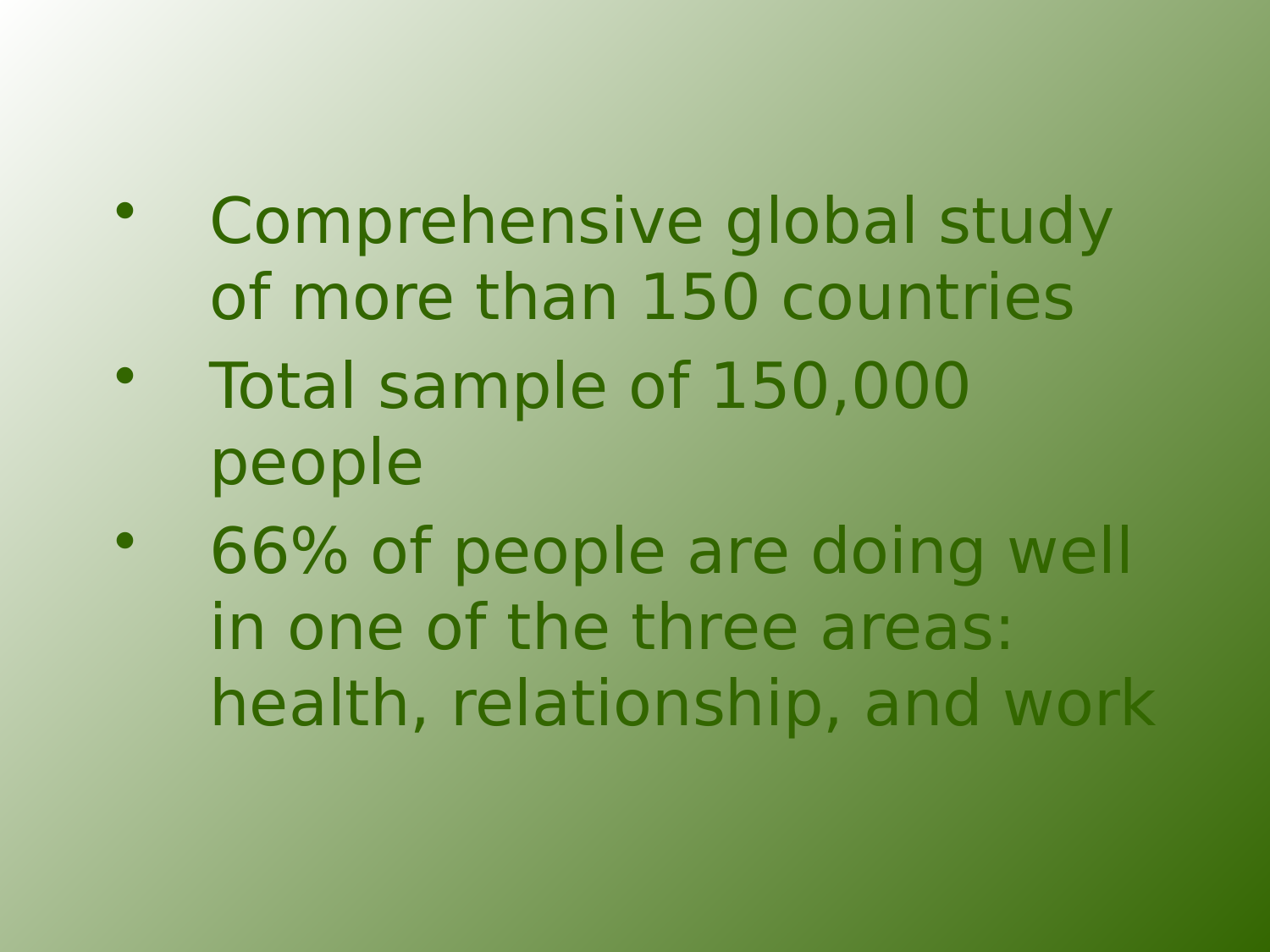

Comprehensive global study of more than 150 countries
Total sample of 150,000 people
66% of people are doing well in one of the three areas: health, relationship, and work